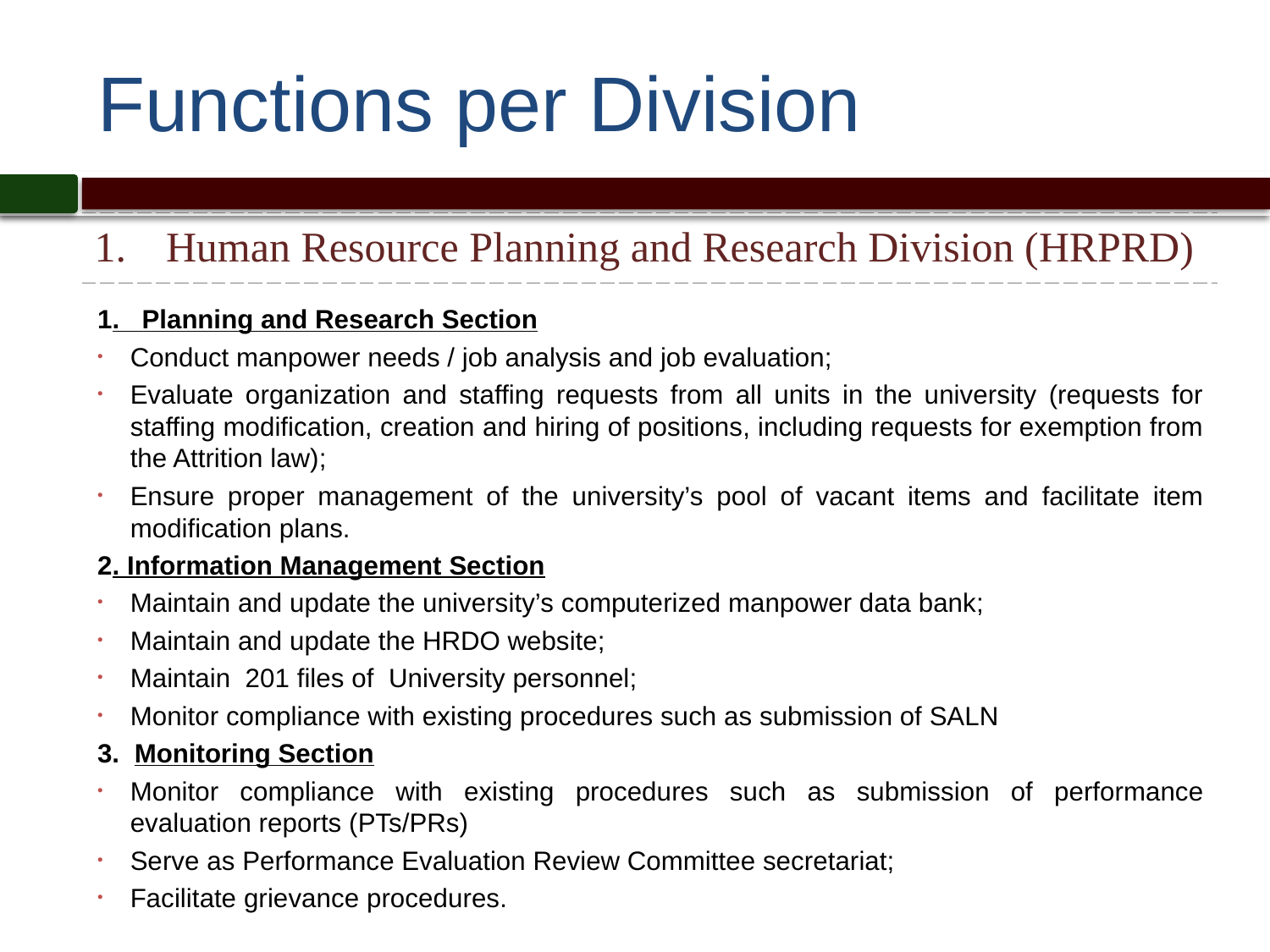

# Functions per Division
| Human Resource Planning and Research Division (HRPRD) |
| --- |
1.   Planning and Research Section
Conduct manpower needs / job analysis and job evaluation;
Evaluate organization and staffing requests from all units in the university (requests for staffing modification, creation and hiring of positions, including requests for exemption from the Attrition law);
Ensure proper management of the university’s pool of vacant items and facilitate item modification plans.
2. Information Management Section
Maintain and update the university’s computerized manpower data bank;
Maintain and update the HRDO website;
Maintain  201 files of  University personnel;
Monitor compliance with existing procedures such as submission of SALN
3.  Monitoring Section
Monitor compliance with existing procedures such as submission of performance evaluation reports (PTs/PRs)
Serve as Performance Evaluation Review Committee secretariat;
Facilitate grievance procedures.